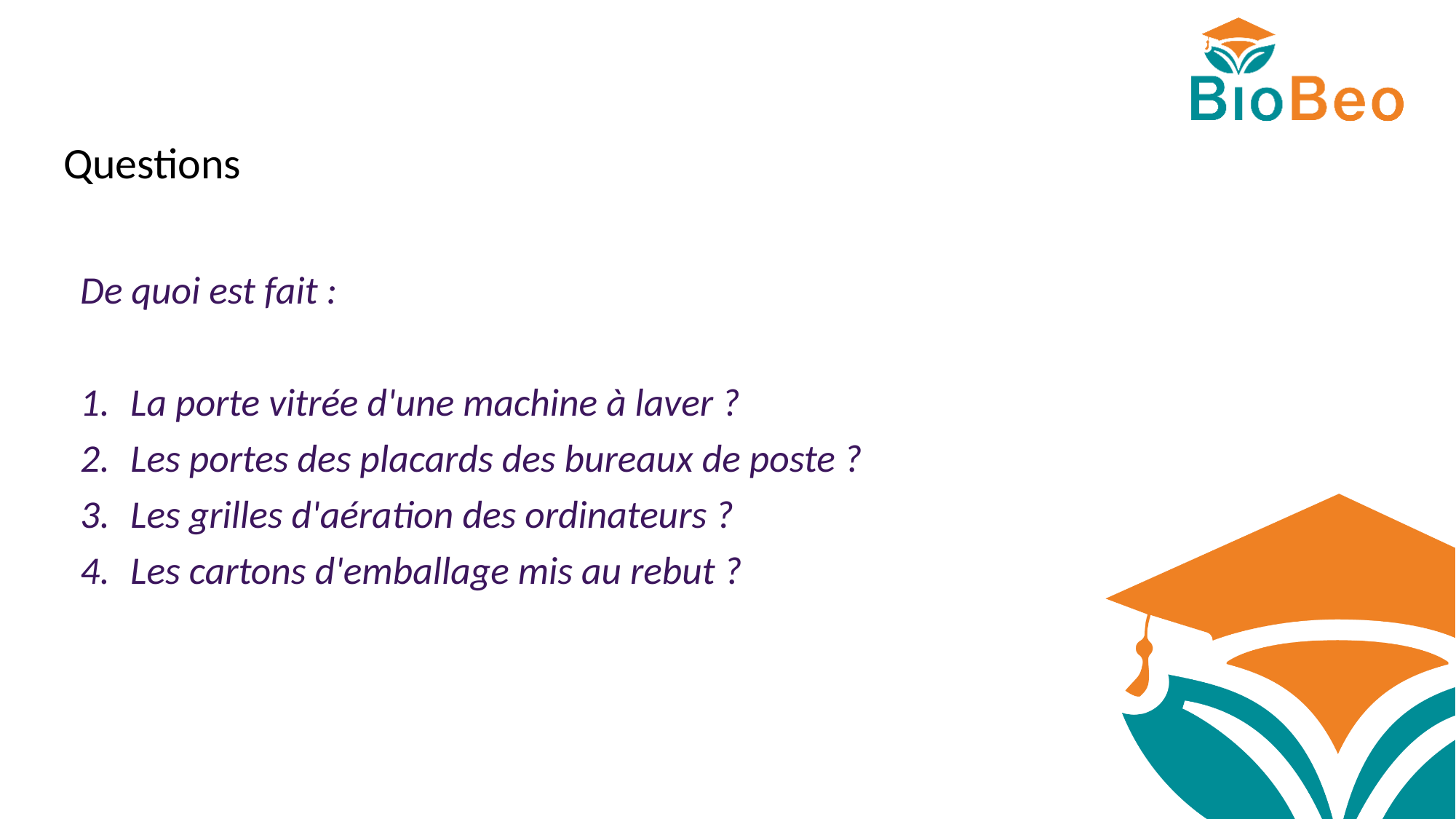

# Questions
De quoi est fait :

La porte vitrée d'une machine à laver ?
Les portes des placards des bureaux de poste ?
Les grilles d'aération des ordinateurs ?
Les cartons d'emballage mis au rebut ?